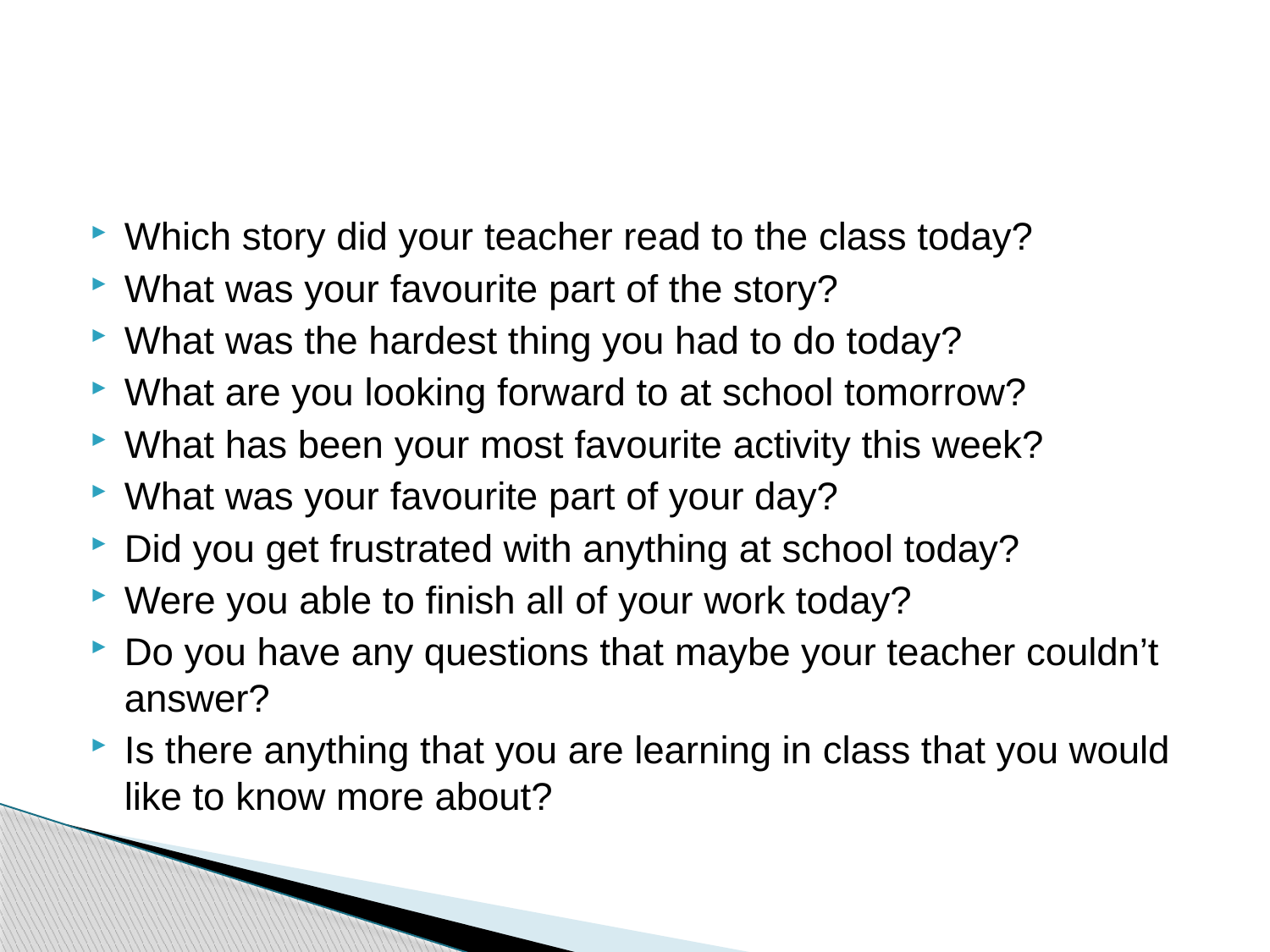

#
Which story did your teacher read to the class today?
What was your favourite part of the story?
What was the hardest thing you had to do today?
What are you looking forward to at school tomorrow?
What has been your most favourite activity this week?
What was your favourite part of your day?
Did you get frustrated with anything at school today?
Were you able to finish all of your work today?
Do you have any questions that maybe your teacher couldn’t answer?
Is there anything that you are learning in class that you would like to know more about?